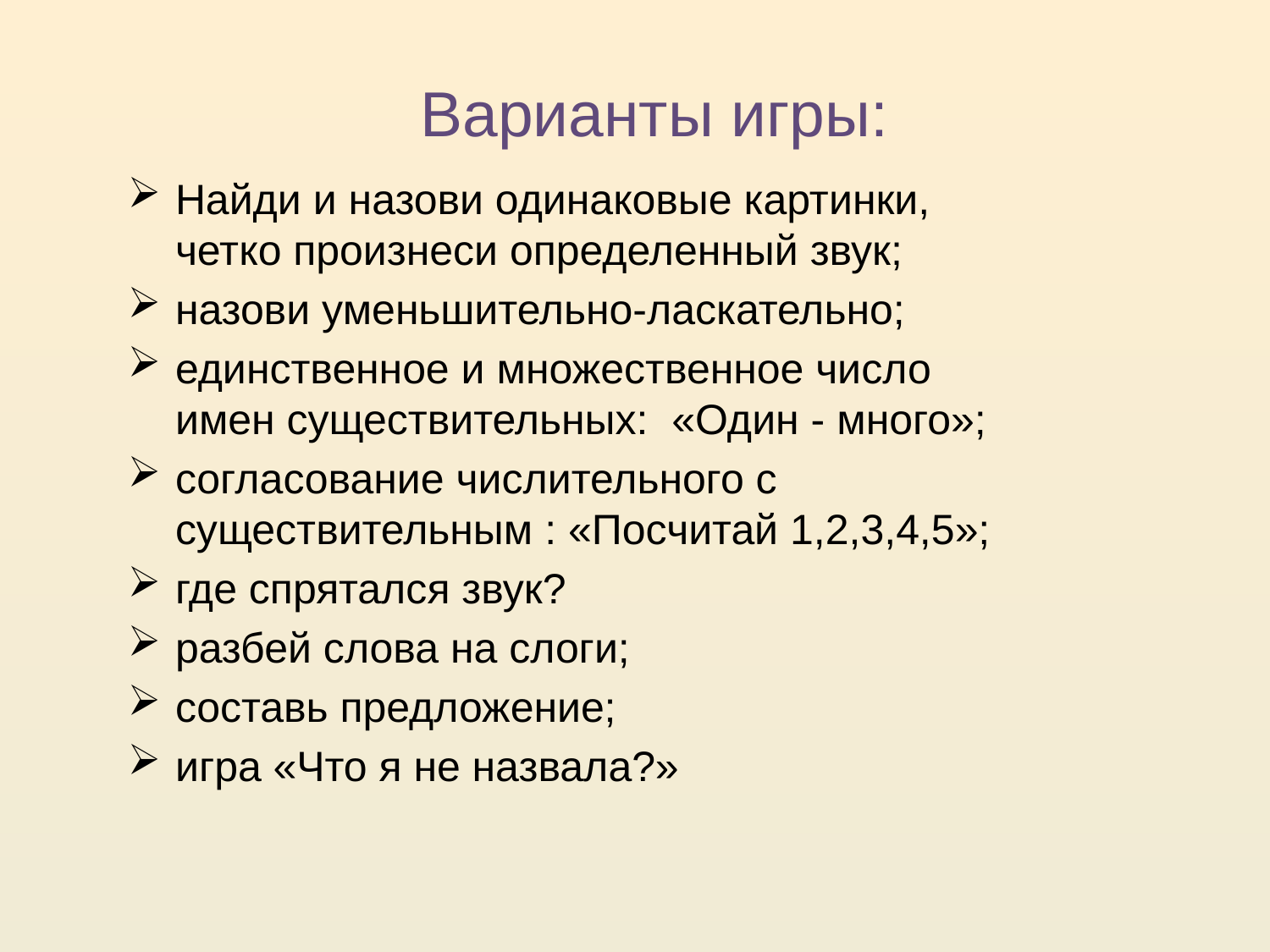

# Варианты игры:
Найди и назови одинаковые картинки, четко произнеси определенный звук;
назови уменьшительно-ласкательно;
единственное и множественное число имен существительных:  «Один - много»;
согласование числительного с существительным : «Посчитай 1,2,3,4,5»;
где спрятался звук?
разбей слова на слоги;
составь предложение;
игра «Что я не назвала?»